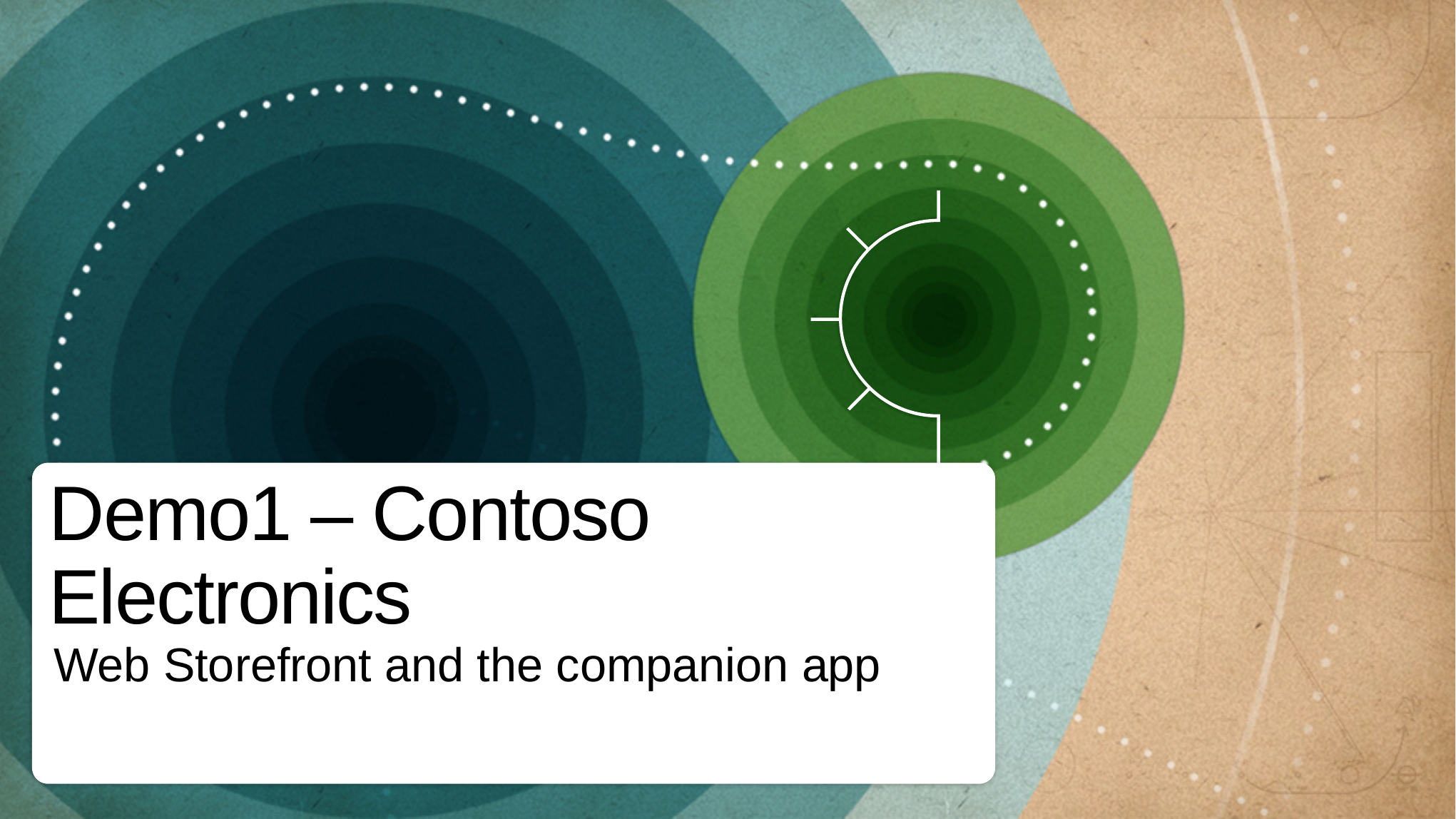

# Demo1 – Contoso Electronics
Web Storefront and the companion app